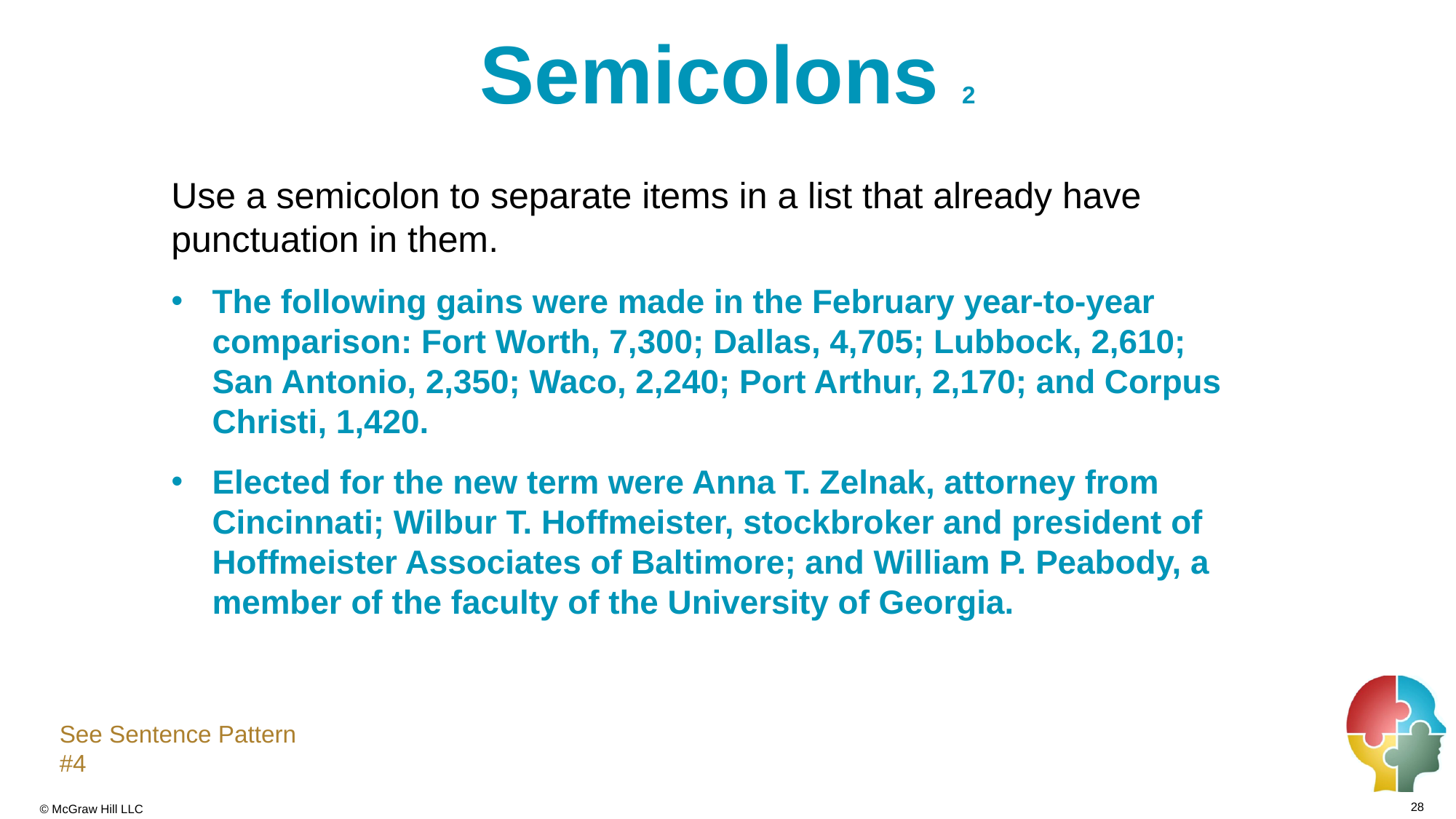

# Semicolons 2
Use a semicolon to separate items in a list that already have punctuation in them.
The following gains were made in the February year-to-year comparison: Fort Worth, 7,300; Dallas, 4,705; Lubbock, 2,610; San Antonio, 2,350; Waco, 2,240; Port Arthur, 2,170; and Corpus Christi, 1,420.
Elected for the new term were Anna T. Zelnak, attorney from Cincinnati; Wilbur T. Hoffmeister, stockbroker and president of Hoffmeister Associates of Baltimore; and William P. Peabody, a member of the faculty of the University of Georgia.
See Sentence Pattern #4
28